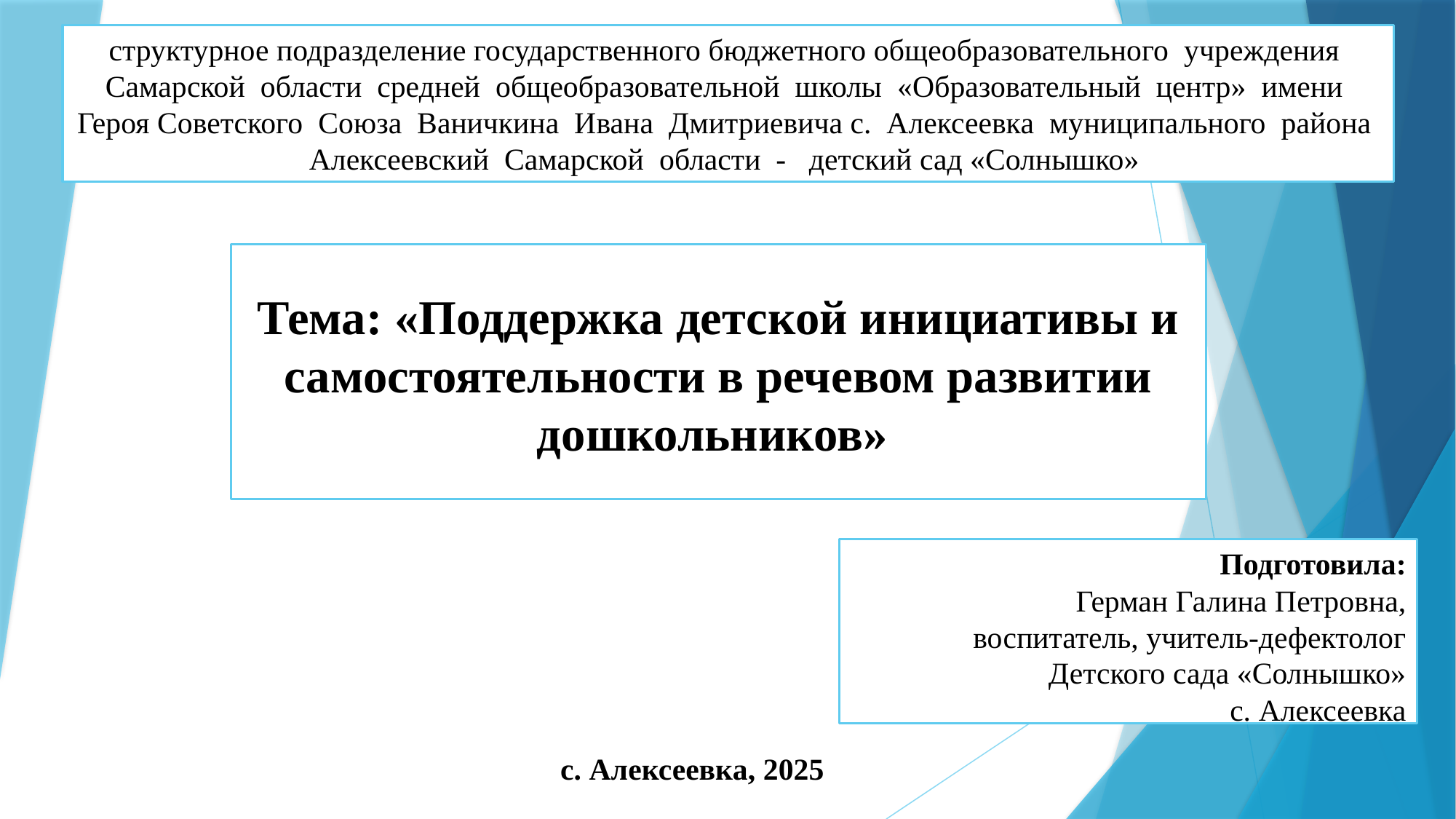

структурное подразделение государственного бюджетного общеобразовательного  учреждения  Самарской  области  средней  общеобразовательной  школы  «Образовательный  центр»  имени  Героя Советского  Союза  Ваничкина  Ивана  Дмитриевича с.  Алексеевка  муниципального  района  Алексеевский  Самарской  области  -   детский сад «Солнышко»
Тема: «Поддержка детской инициативы и самостоятельности в речевом развитии дошкольников»
Подготовила:
Герман Галина Петровна,
воспитатель, учитель-дефектолог
 Детского сада «Солнышко»
с. Алексеевка
# с. Алексеевка, 2025